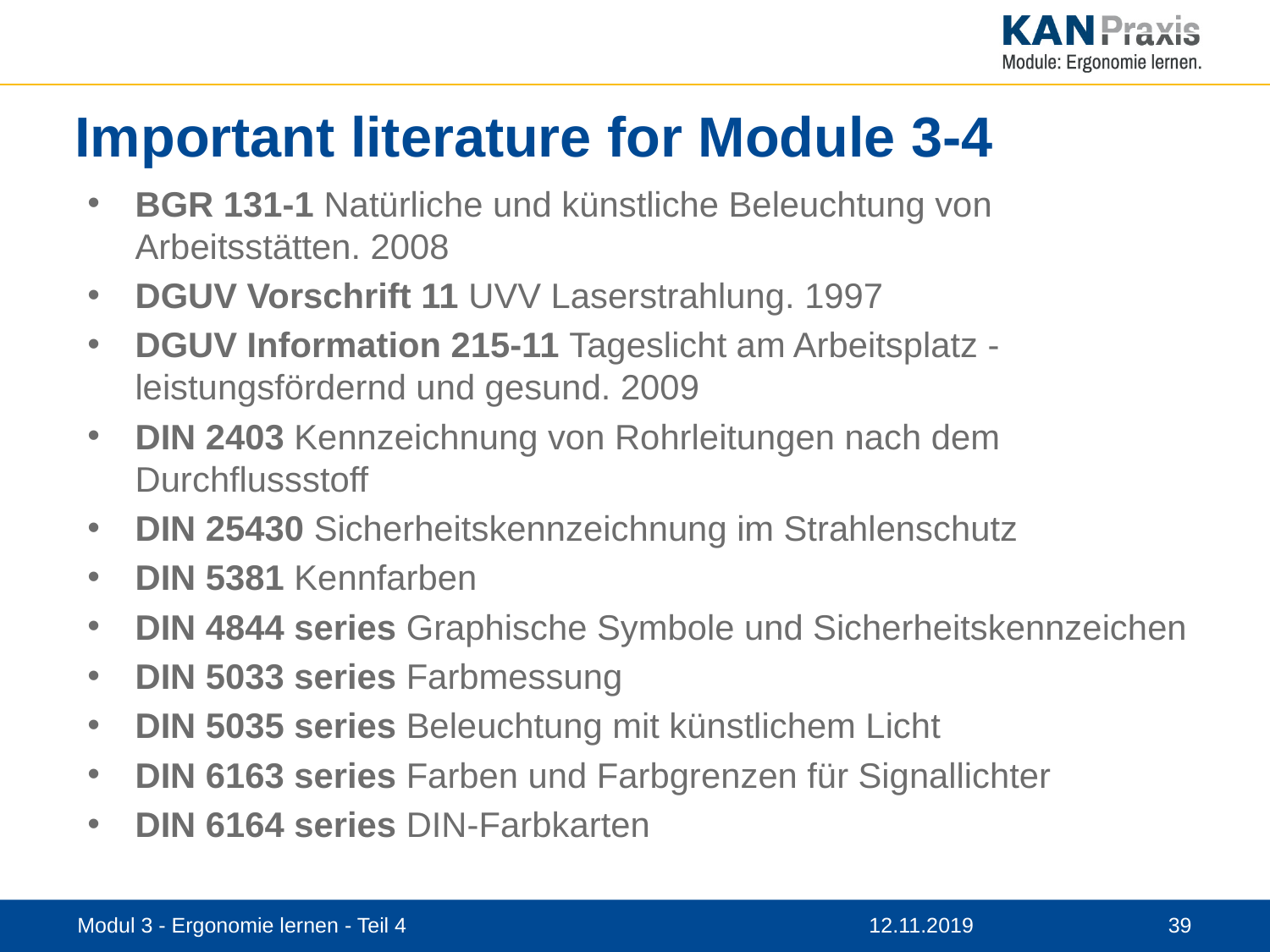

# Important literature for Module 3-4
BGR 131-1 Natürliche und künstliche Beleuchtung von Arbeitsstätten. 2008
DGUV Vorschrift 11 UVV Laserstrahlung. 1997
DGUV Information 215-11 Tageslicht am Arbeitsplatz - leistungsfördernd und gesund. 2009
DIN 2403 Kennzeichnung von Rohrleitungen nach dem Durchflussstoff
DIN 25430 Sicherheitskennzeichnung im Strahlenschutz
DIN 5381 Kennfarben
DIN 4844 series Graphische Symbole und Sicherheitskennzeichen
DIN 5033 series Farbmessung
DIN 5035 series Beleuchtung mit künstlichem Licht
DIN 6163 series Farben und Farbgrenzen für Signallichter
DIN 6164 series DIN-Farbkarten

Modul 3 - Ergonomie lernen - Teil 4
12.11.2019
39